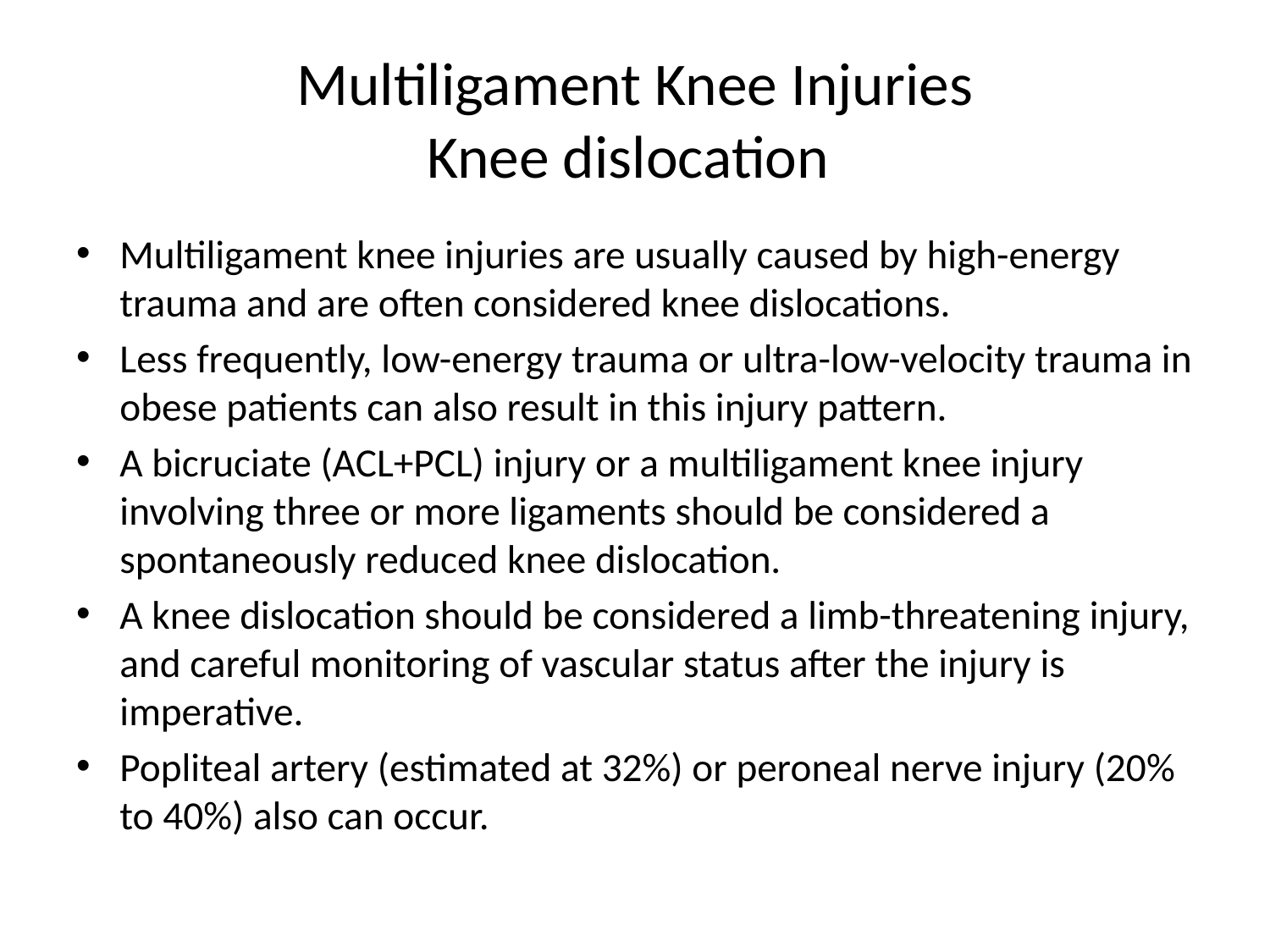

# Multiligament Knee Injuries Knee dislocation
Multiligament knee injuries are usually caused by high-energy trauma and are often considered knee dislocations.
Less frequently, low-energy trauma or ultra-low-velocity trauma in obese patients can also result in this injury pattern.
A bicruciate (ACL+PCL) injury or a multiligament knee injury involving three or more ligaments should be considered a spontaneously reduced knee dislocation.
A knee dislocation should be considered a limb-threatening injury, and careful monitoring of vascular status after the injury is imperative.
Popliteal artery (estimated at 32%) or peroneal nerve injury (20% to 40%) also can occur.